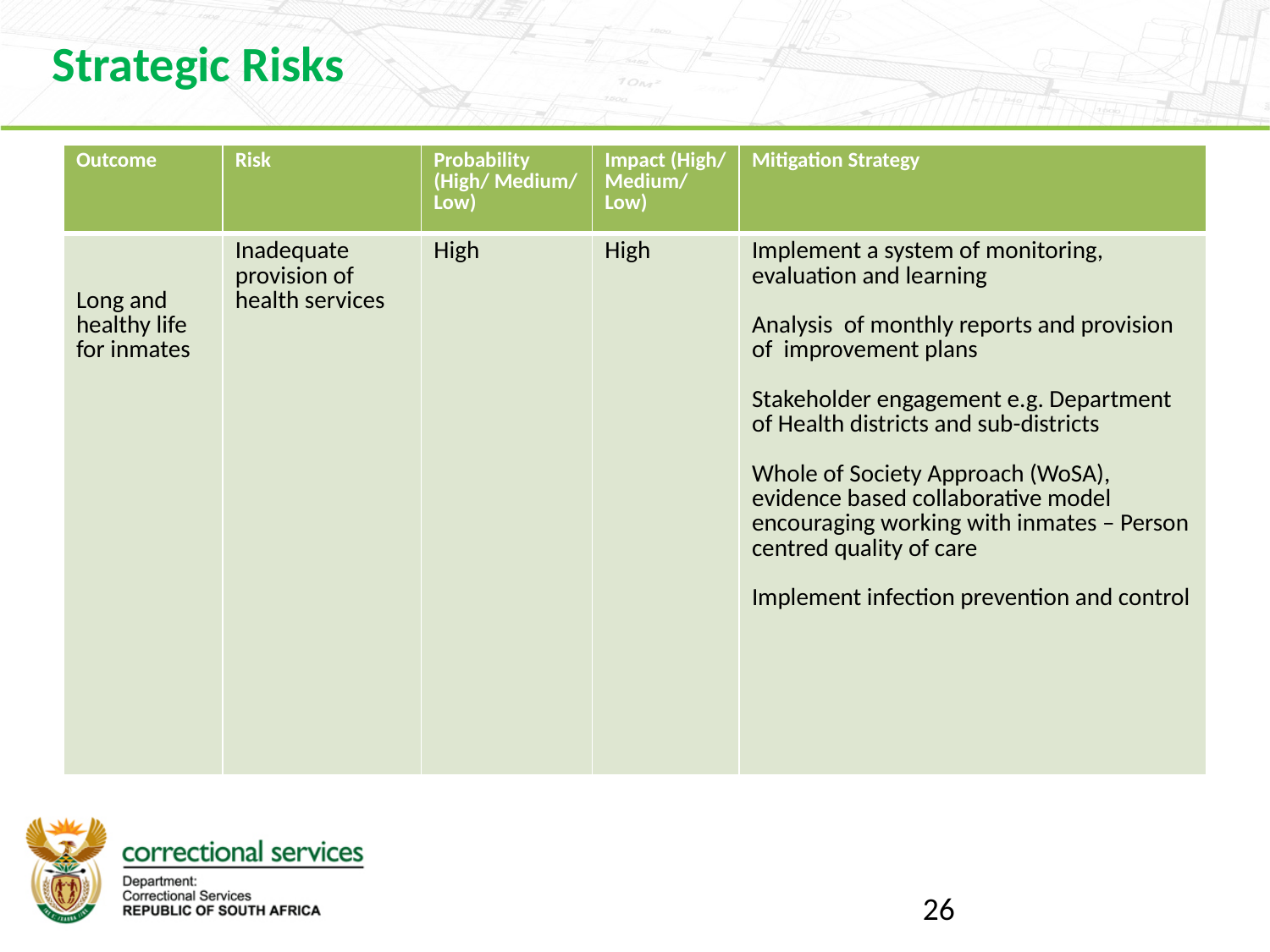

Strategic Risks
| Outcome | Risk | Probability (High/ Medium/ Low) | Impact (High/ Medium/ Low) | Mitigation Strategy |
| --- | --- | --- | --- | --- |
| Long and healthy life for inmates | Inadequate provision of health services | High | High | Implement a system of monitoring, evaluation and learning Analysis of monthly reports and provision of improvement plans Stakeholder engagement e.g. Department of Health districts and sub-districts Whole of Society Approach (WoSA), evidence based collaborative model encouraging working with inmates – Person centred quality of care Implement infection prevention and control |
26